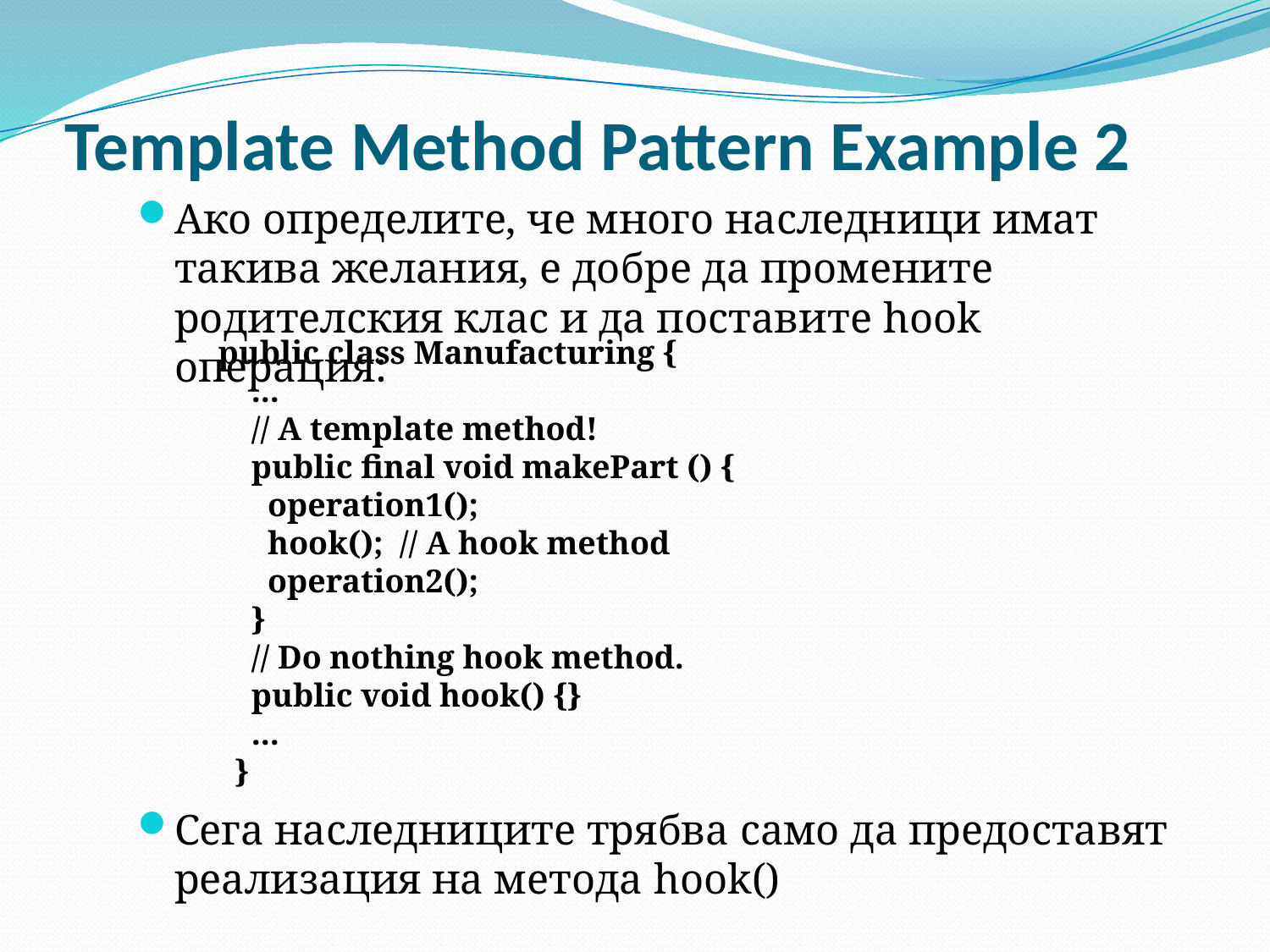

# Template Method Pattern Example 2
Ако определите, че много наследници имат такива желания, е добре да промените родителския клас и да поставите hook операция:

Сега наследниците трябва само да предоставят реализация на метода hook()
 public class Manufacturing {
     ...
     // A template method!
     public final void makePart () {
       operation1();
       hook();  // A hook method
       operation2();
     }
     // Do nothing hook method.
     public void hook() {}
     ...
   }